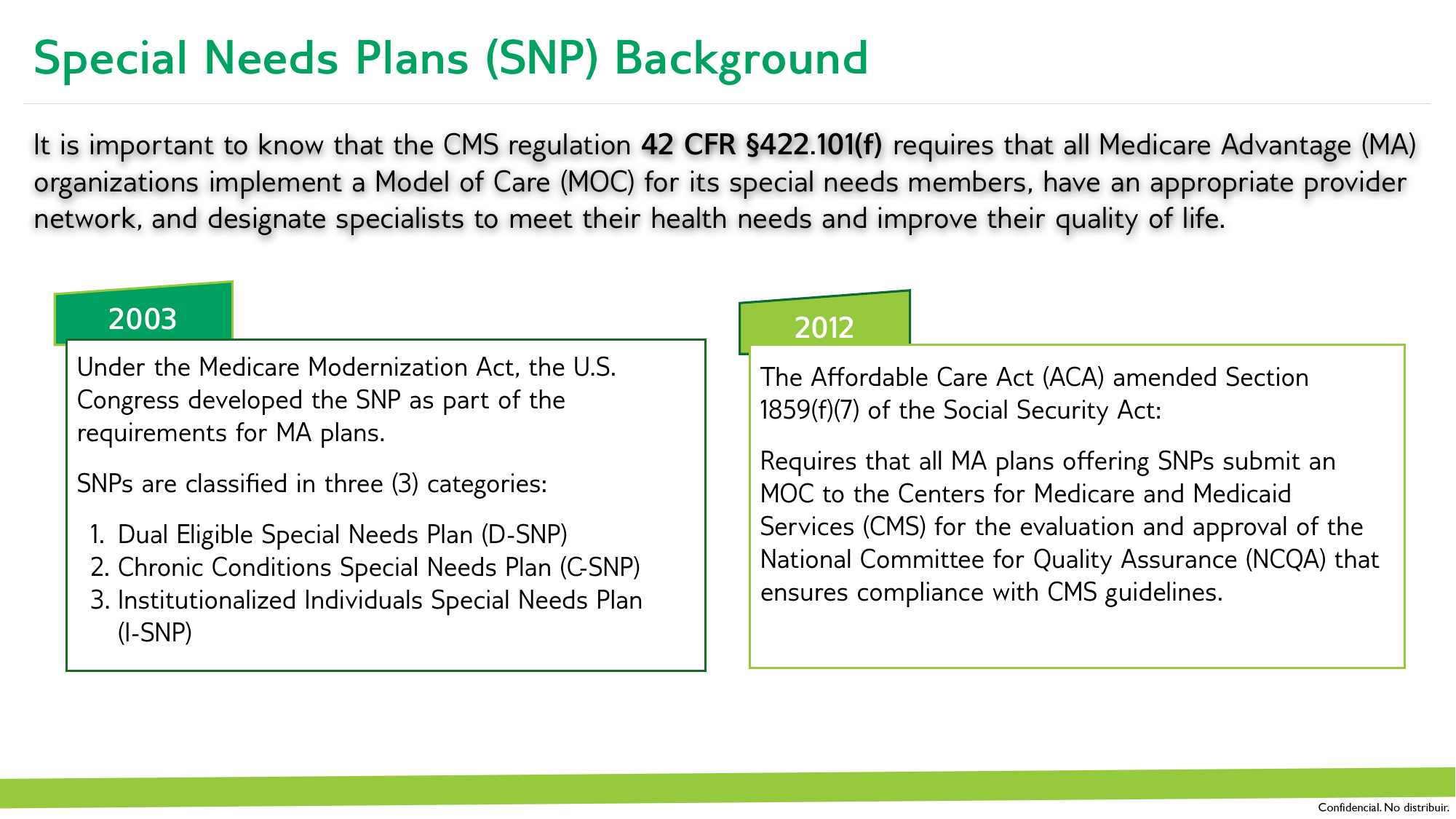

Special Needs Plans (SNP) Background
It is important to know that the CMS regulation 42 CFR §422.101(f) requires that all Medicare Advantage (MA) organizations implement a Model of Care (MOC) for its special needs members, have an appropriate provider network, and designate specialists to meet their health needs and improve their quality of life.

2003

2012
Under the Medicare Modernization Act, the U.S. Congress developed the SNP as part of the requirements for MA plans.

SNPs are classified in three (3) categories:

Dual Eligible Special Needs Plan (D-SNP)
Chronic Conditions Special Needs Plan (C-SNP)
Institutionalized Individuals Special Needs Plan      (I-SNP)

The Affordable Care Act (ACA) amended Section 1859(f)(7) of the Social Security Act:

Requires that all MA plans offering SNPs submit an MOC to the Centers for Medicare and Medicaid Services (CMS) for the evaluation and approval of the National Committee for Quality Assurance (NCQA) that ensures compliance with CMS guidelines.